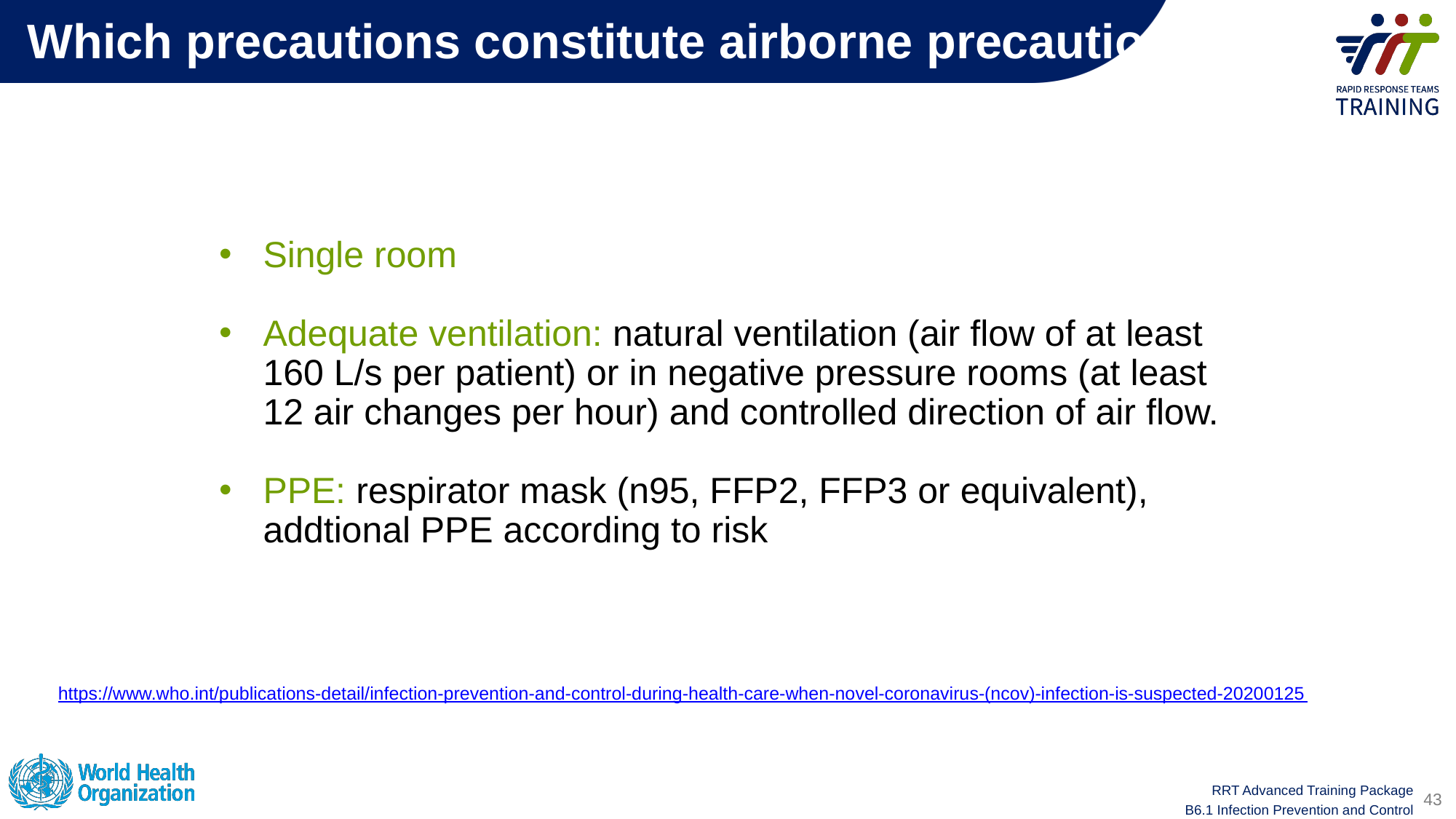

Which precautions constitute airborne precautions?
Single room

Adequate ventilation: natural ventilation (air flow of at least 160 L/s per patient) or in negative pressure rooms (at least 12 air changes per hour) and controlled direction of air flow.

PPE: respirator mask (n95, FFP2, FFP3 or equivalent), addtional PPE according to risk
https://www.who.int/publications-detail/infection-prevention-and-control-during-health-care-when-novel-coronavirus-(ncov)-infection-is-suspected-20200125